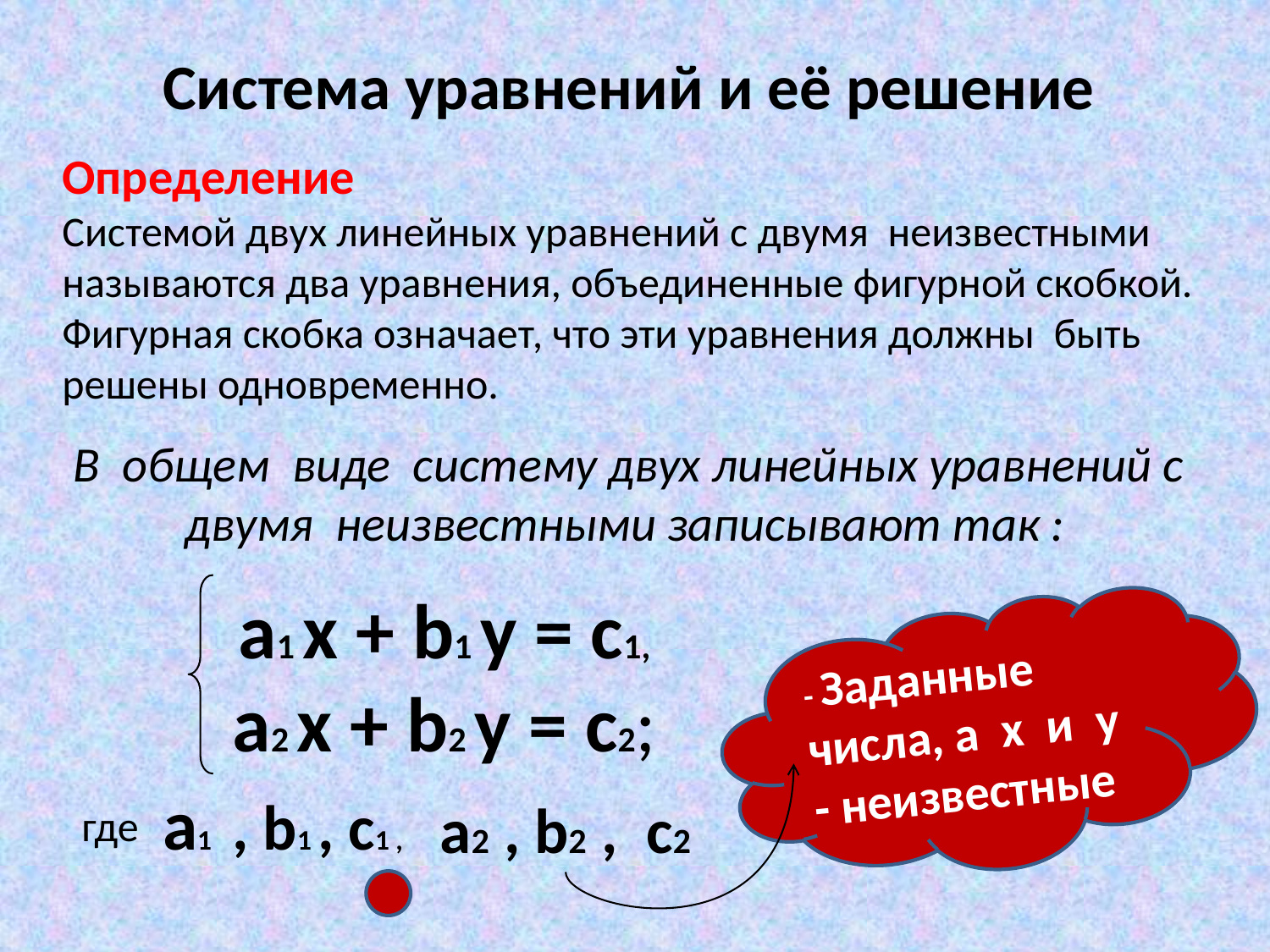

Система уравнений и её решение
Определение
Системой двух линейных уравнений с двумя  неизвестными называются два уравнения, объединенные фигурной скобкой.
Фигурная скобка означает, что эти уравнения должны  быть  решены одновременно.

 В  общем  виде  систему двух линейных уравнений с двумя  неизвестными записывают так :

а1 х + b1 y = c1,
а2 х + b2 y = c2;
- Заданные числа, а  х  и  у - неизвестные

а1  , b1 , c1 ,
а2 , b2 ,  c2
где